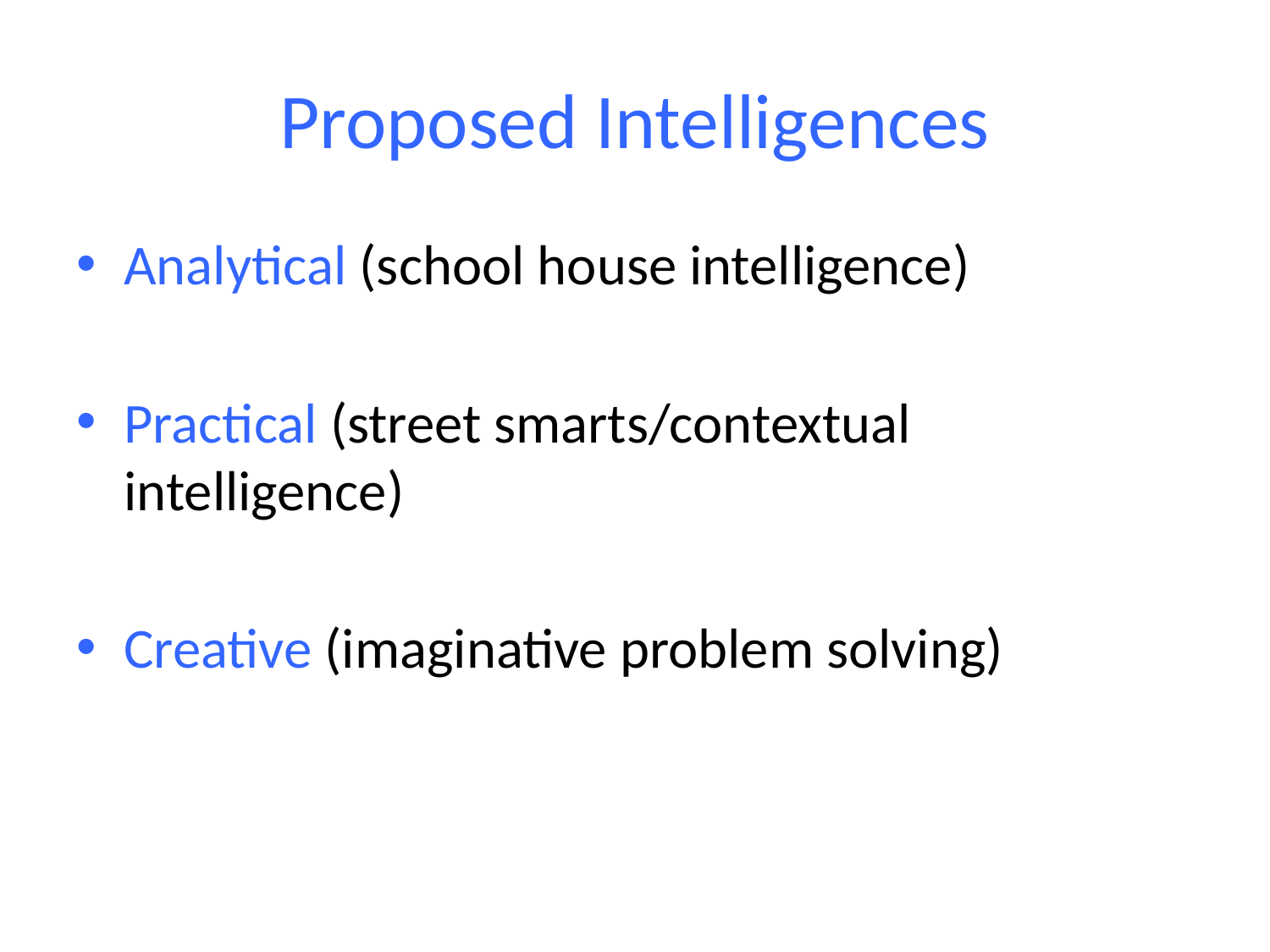

# Proposed Intelligences
Analytical (school house intelligence)

Practical (street smarts/contextual intelligence)

Creative (imaginative problem solving)